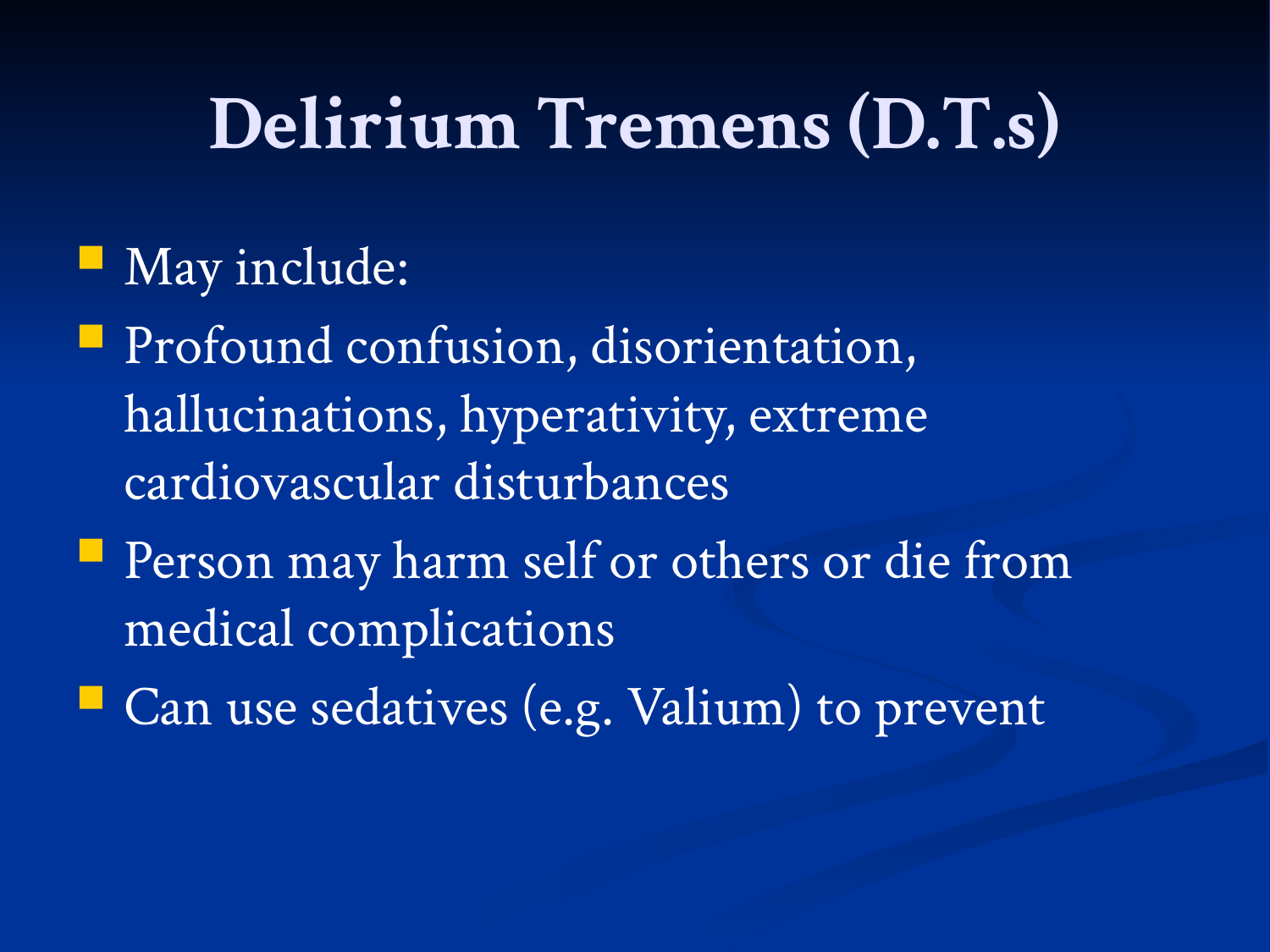

# Delirium Tremens (D.T.s)
May include:
Profound confusion, disorientation, hallucinations, hyperativity, extreme cardiovascular disturbances
Person may harm self or others or die from medical complications
Can use sedatives (e.g. Valium) to prevent